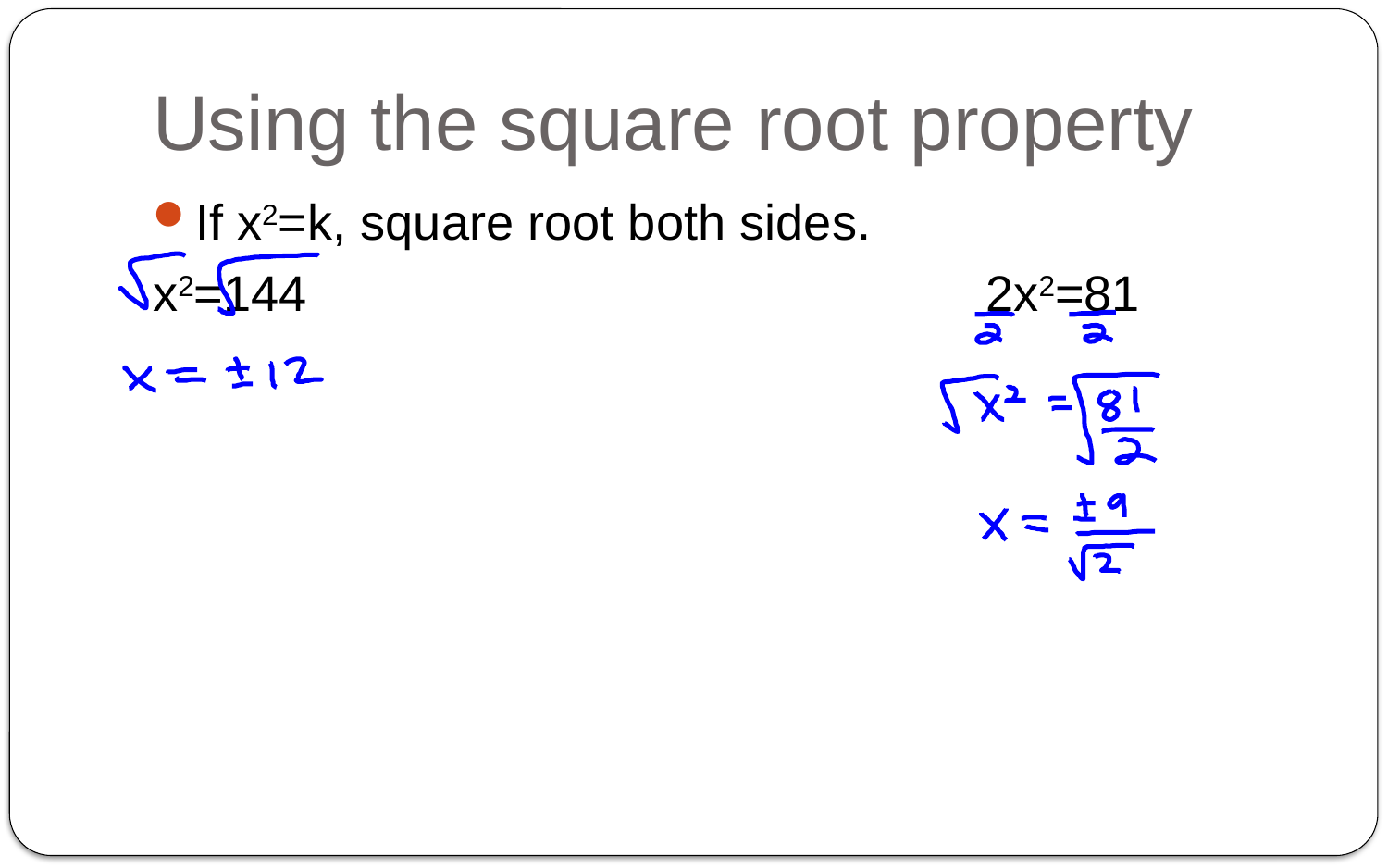

# Using the square root property
If x2=k, square root both sides.
x2=144					2x2=81